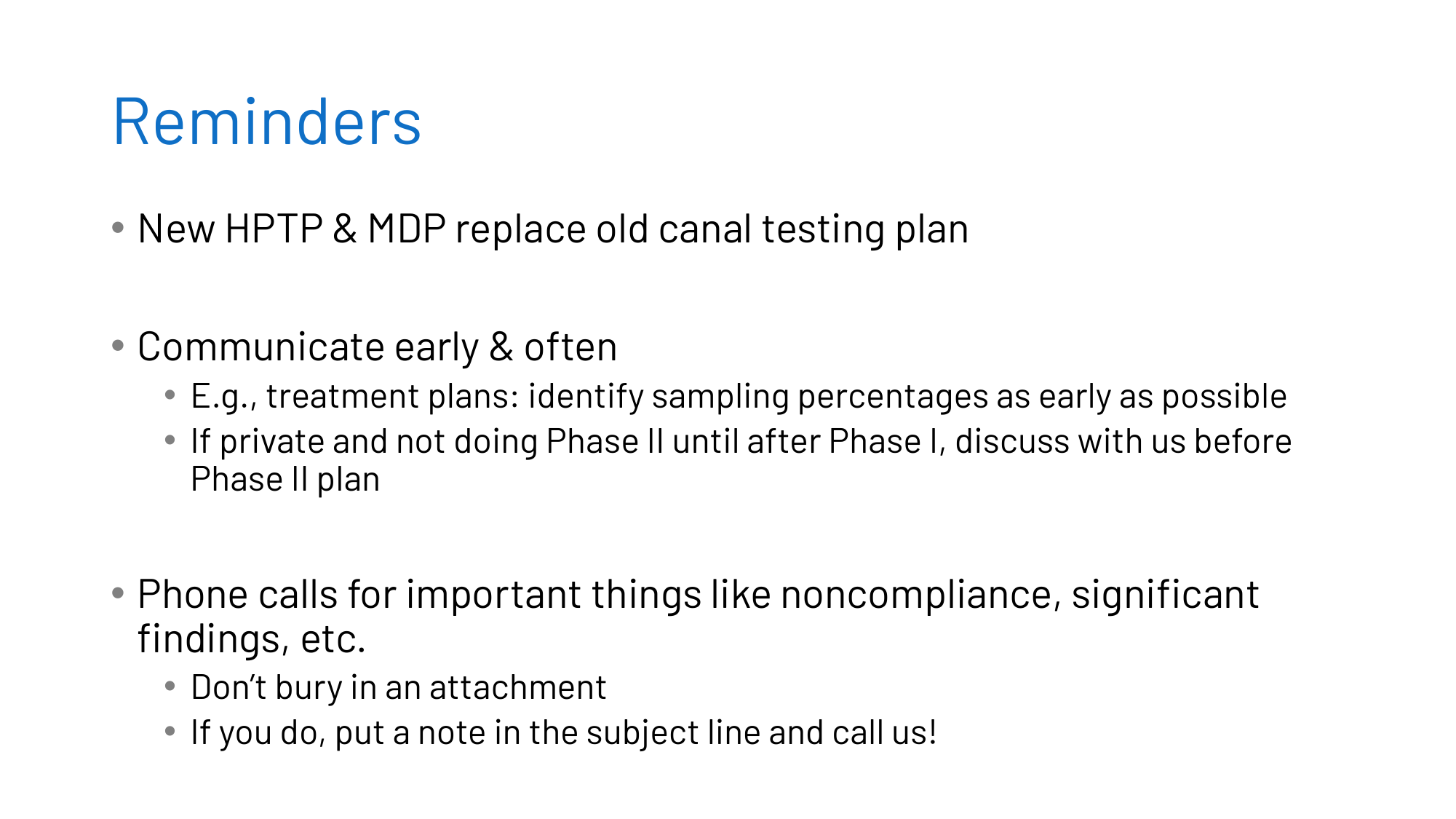

# Reminders
New HPTP & MDP replace old canal testing plan

Communicate early & often
E.g., treatment plans: identify sampling percentages as early as possible
If private and not doing Phase II until after Phase I, discuss with us before Phase II plan

Phone calls for important things like noncompliance, significant findings, etc.
Don’t bury in an attachment
If you do, put a note in the subject line and call us!